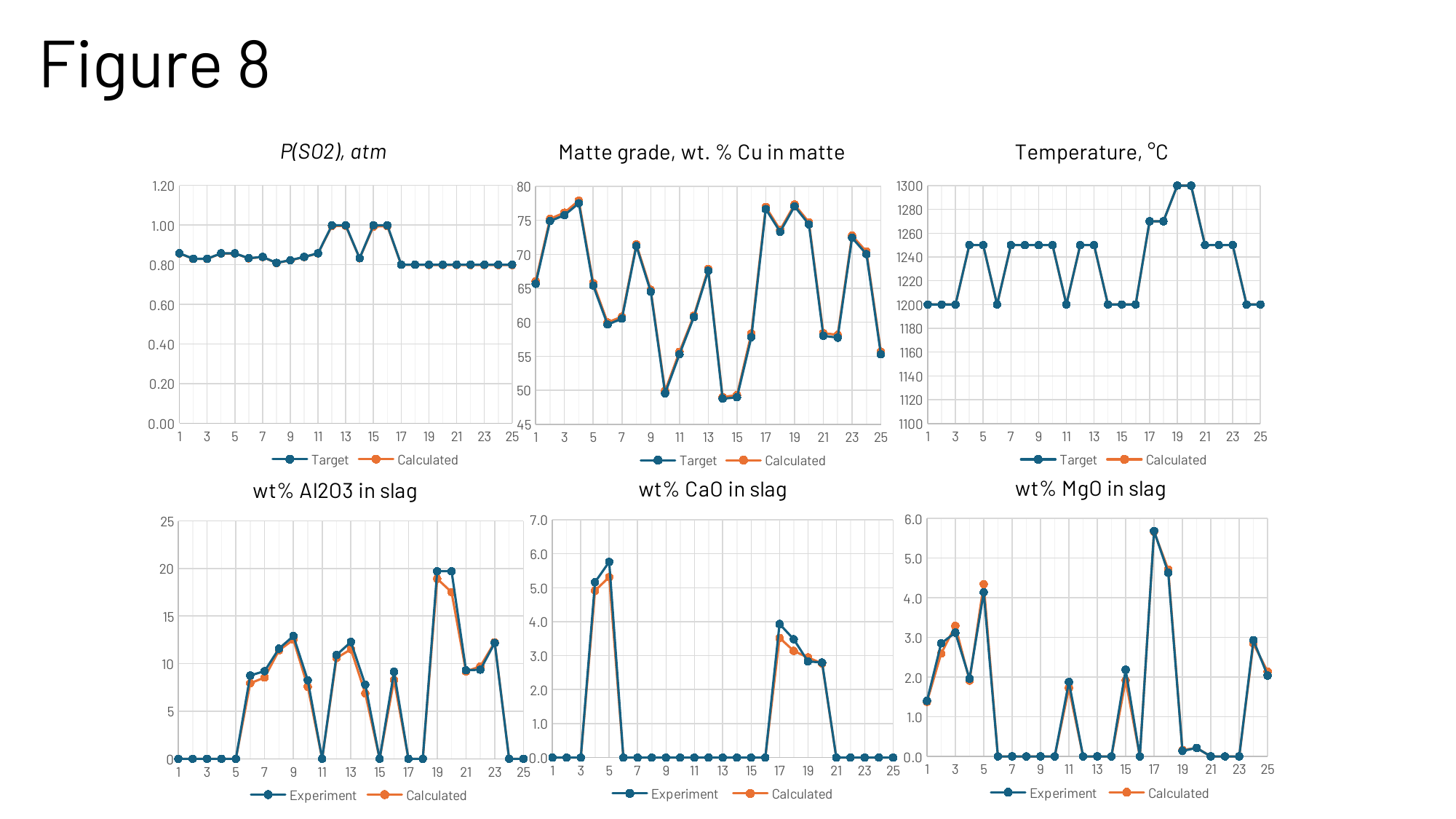

# Figure 8

### Chart: P(SO2), atm

| Category | Target | Calculated |
|---|---|---|

### Chart: Temperature, °C

| Category | Target | Calculated |
|---|---|---|

### Chart: Matte grade, wt. % Cu in matte

| Category | Target | Calculated |
|---|---|---|

### Chart: wt% MgO in slag

| Category | Experiment | Calculated |
|---|---|---|

### Chart: wt% CaO in slag

| Category | Experiment | Calculated |
|---|---|---|

### Chart: wt% Al2O3 in slag

| Category | Experiment | Calculated |
|---|---|---|